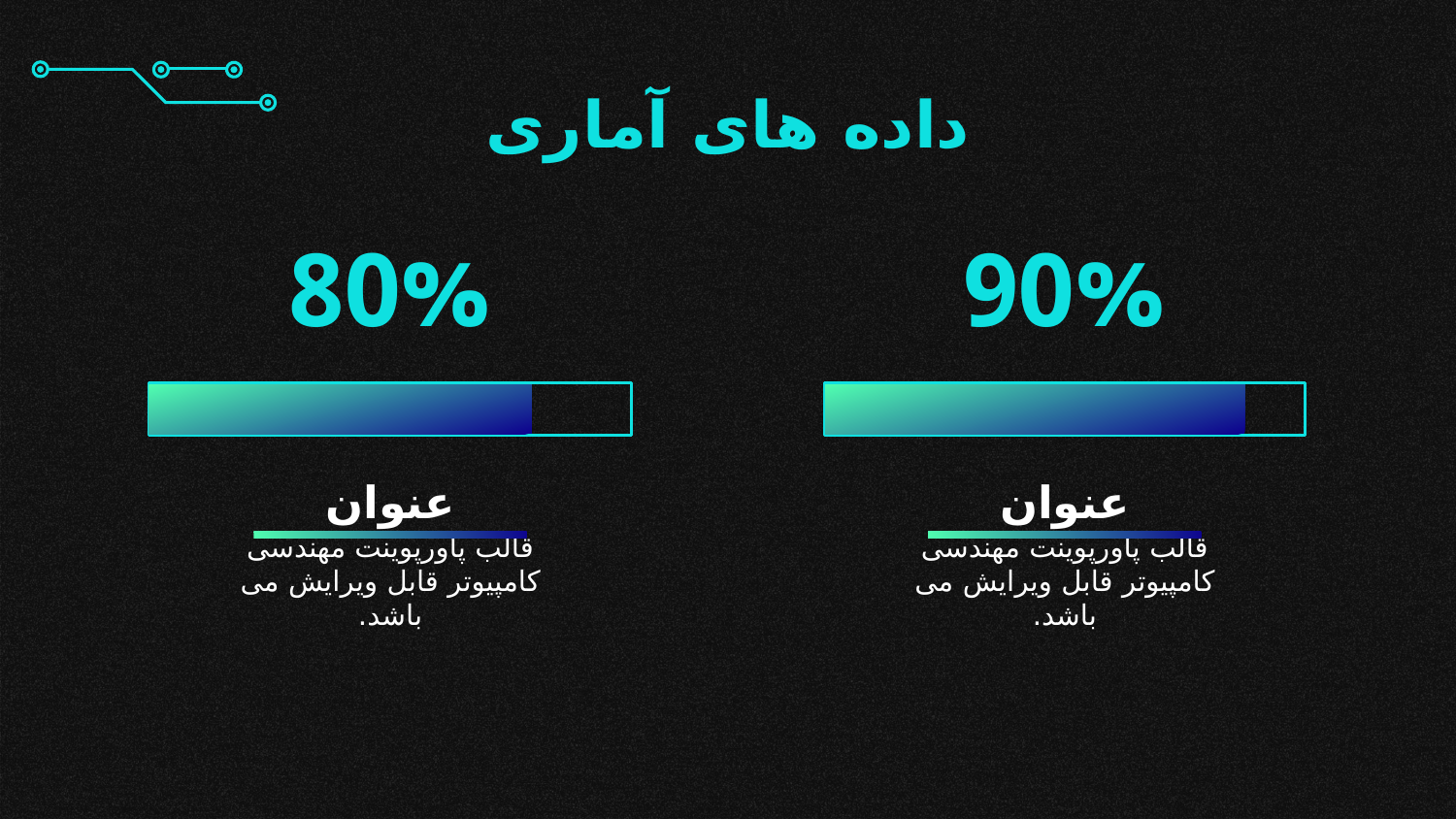

# داده های آماری

80%
90%
عنوان
عنوان

قالب پاورپوینت مهندسی کامپیوتر قابل ویرایش می باشد.
قالب پاورپوینت مهندسی کامپیوتر قابل ویرایش می باشد.